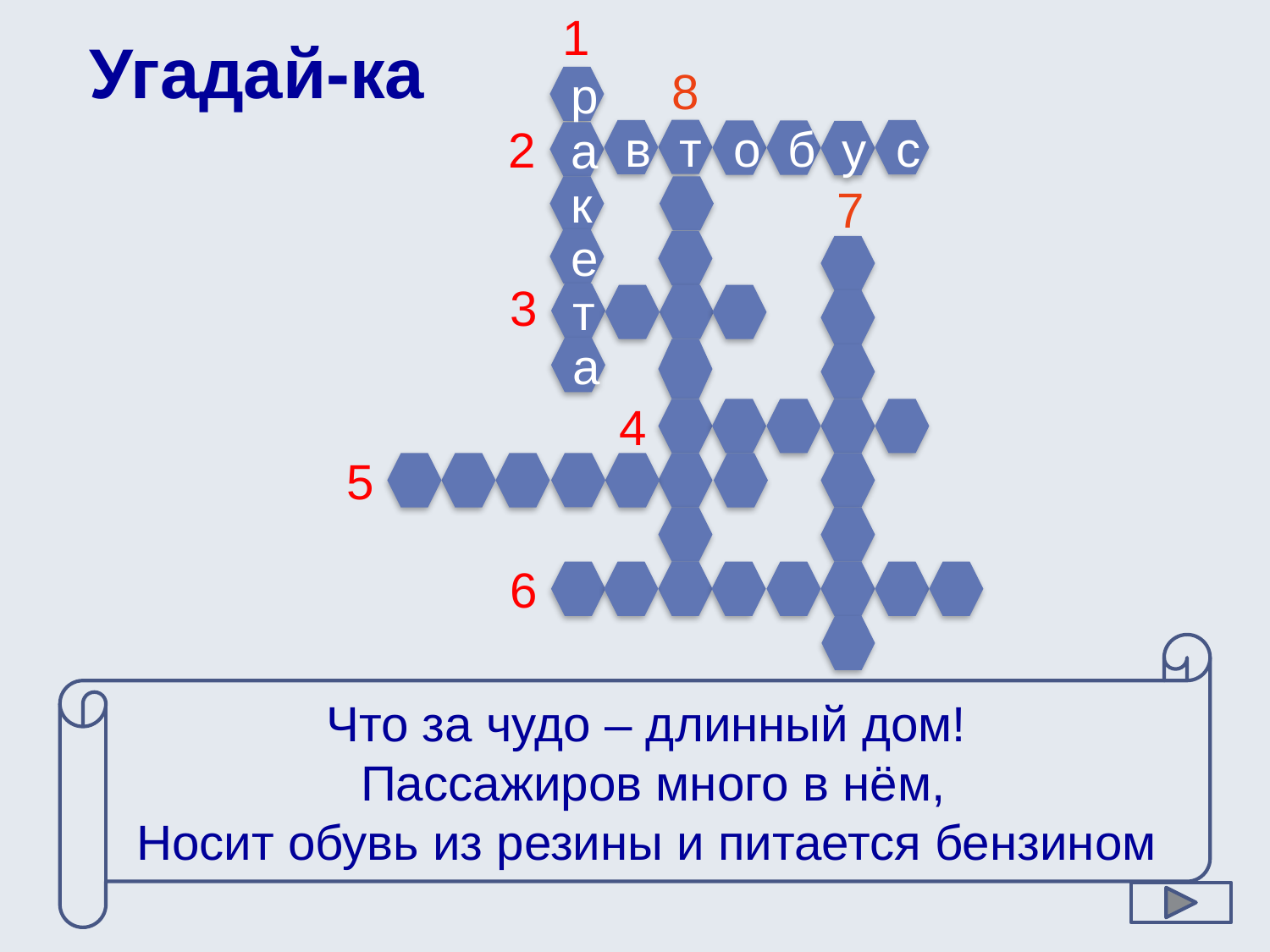

1
Угадай-ка
8
р
2
т
в
с
о
б
у
а
7
к

е

3
т

а

4

5

6

Что за чудо – длинный дом!
 Пассажиров много в нём,
Носит обувь из резины и питается бензином